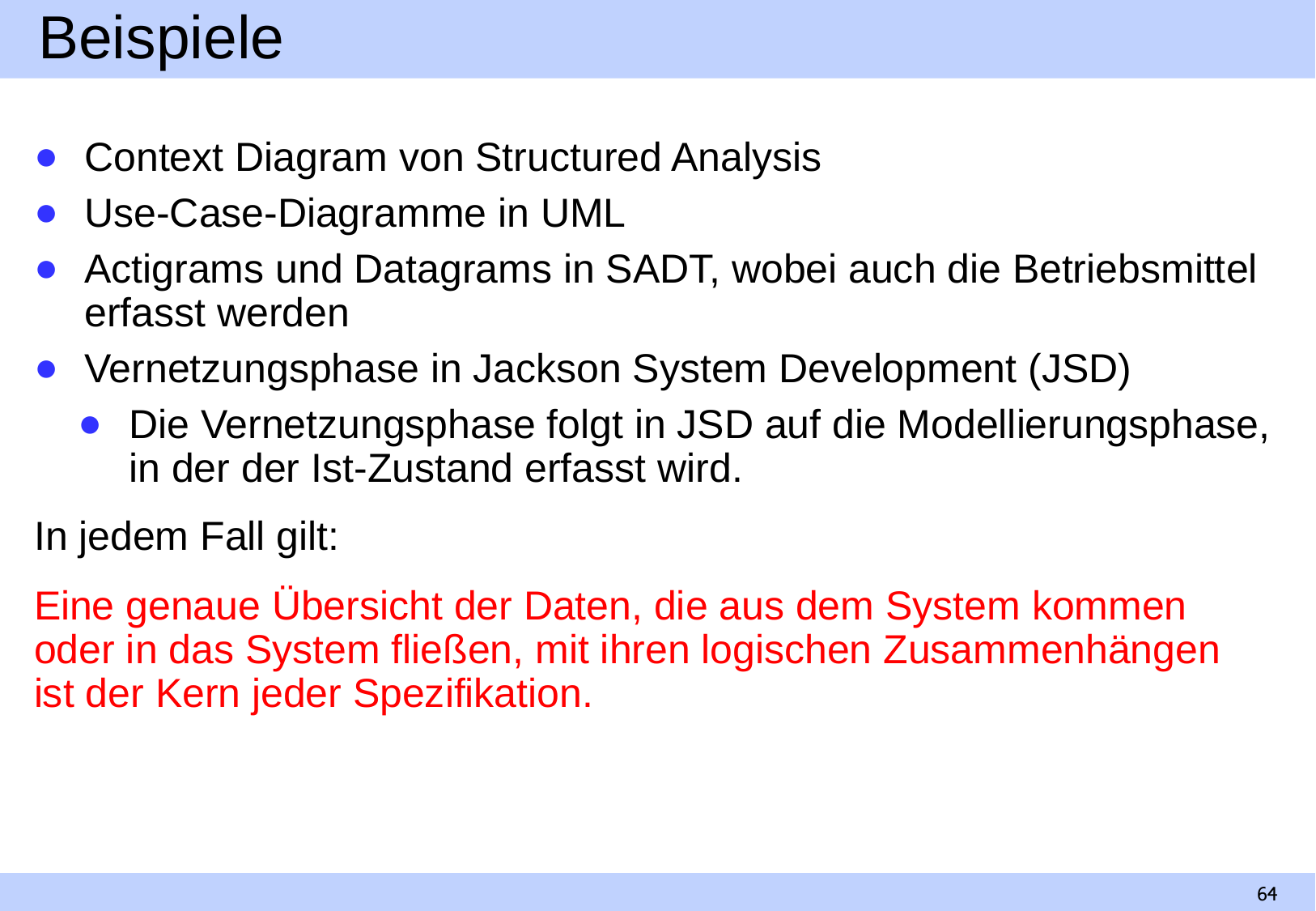

# Beispiele
Context Diagram von Structured Analysis
Use-Case-Diagramme in UML
Actigrams und Datagrams in SADT, wobei auch die Betriebsmittel erfasst werden
Vernetzungsphase in Jackson System Development (JSD)
Die Vernetzungsphase folgt in JSD auf die Modellierungsphase, in der der Ist-Zustand erfasst wird.
In jedem Fall gilt:
Eine genaue Übersicht der Daten, die aus dem System kommen oder in das System fließen, mit ihren logischen Zusammenhängen ist der Kern jeder Spezifikation.

64